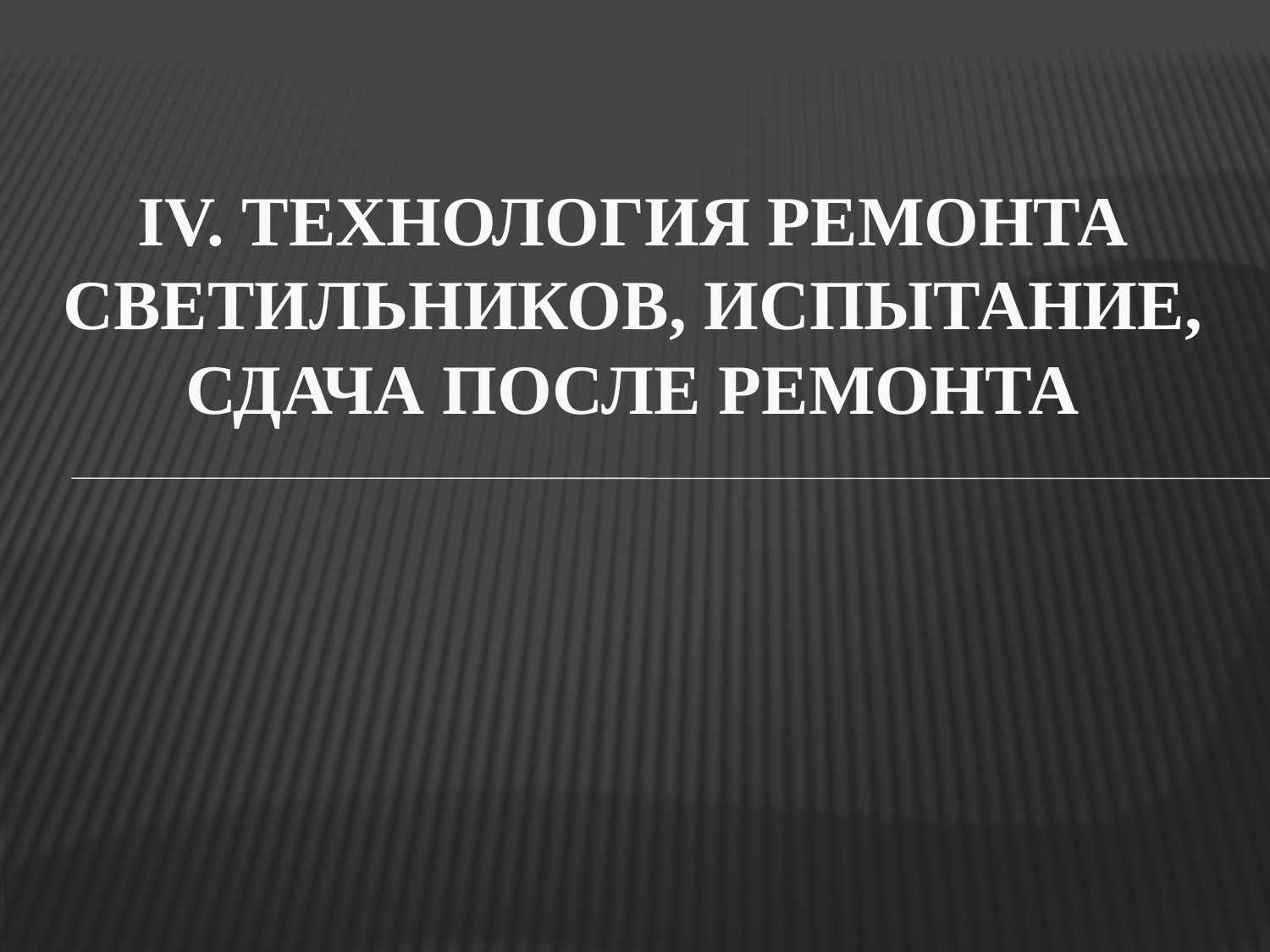

# IV. ТЕХНОЛОГИЯ РЕМОНТА СВЕТИЛЬНИКОВ, ИСПЫТАНИЕ, СДАЧА ПОСЛЕ РЕМОНТА